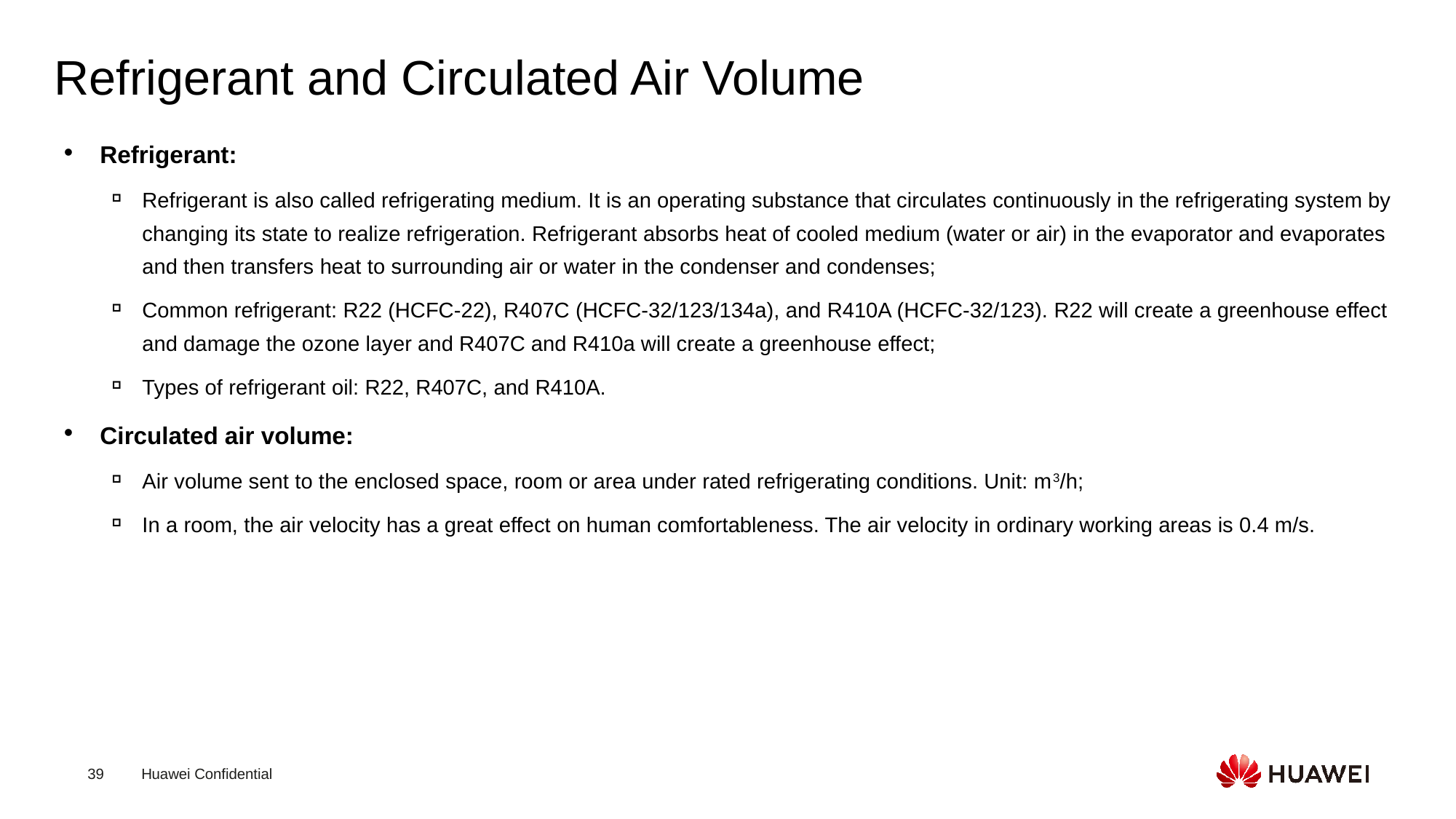

# Refrigerant and Circulated Air Volume
Refrigerant:
Refrigerant is also called refrigerating medium. It is an operating substance that circulates continuously in the refrigerating system by changing its state to realize refrigeration. Refrigerant absorbs heat of cooled medium (water or air) in the evaporator and evaporates and then transfers heat to surrounding air or water in the condenser and condenses;
Common refrigerant: R22 (HCFC-22), R407C (HCFC-32/123/134a), and R410A (HCFC-32/123). R22 will create a greenhouse effect and damage the ozone layer and R407C and R410a will create a greenhouse effect;
Types of refrigerant oil: R22, R407C, and R410A.
Circulated air volume:
Air volume sent to the enclosed space, room or area under rated refrigerating conditions. Unit: m3/h;
In a room, the air velocity has a great effect on human comfortableness. The air velocity in ordinary working areas is 0.4 m/s.